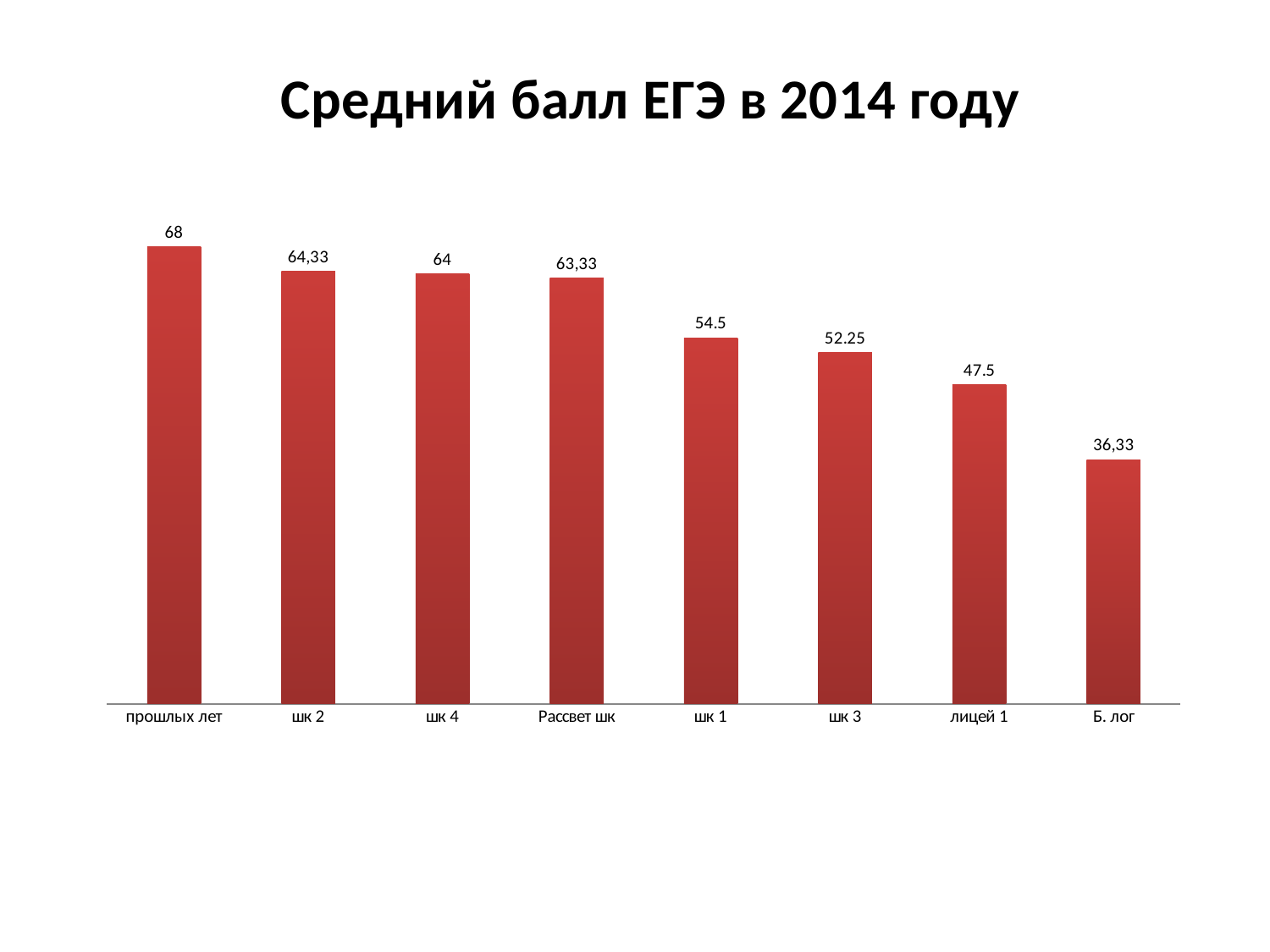

### Chart: Средний балл ЕГЭ в 2014 году

| Category |  |
|---|---|
| прошлых лет | 68.0 |
| шк 2 | 64.33333333333326 |
| шк 4 | 64.0 |
| Рассвет шк | 63.333333333333336 |
| шк 1 | 54.5 |
| шк 3 | 52.25 |
| лицей 1 | 47.5 |
| Б. лог | 36.333333333333336 |